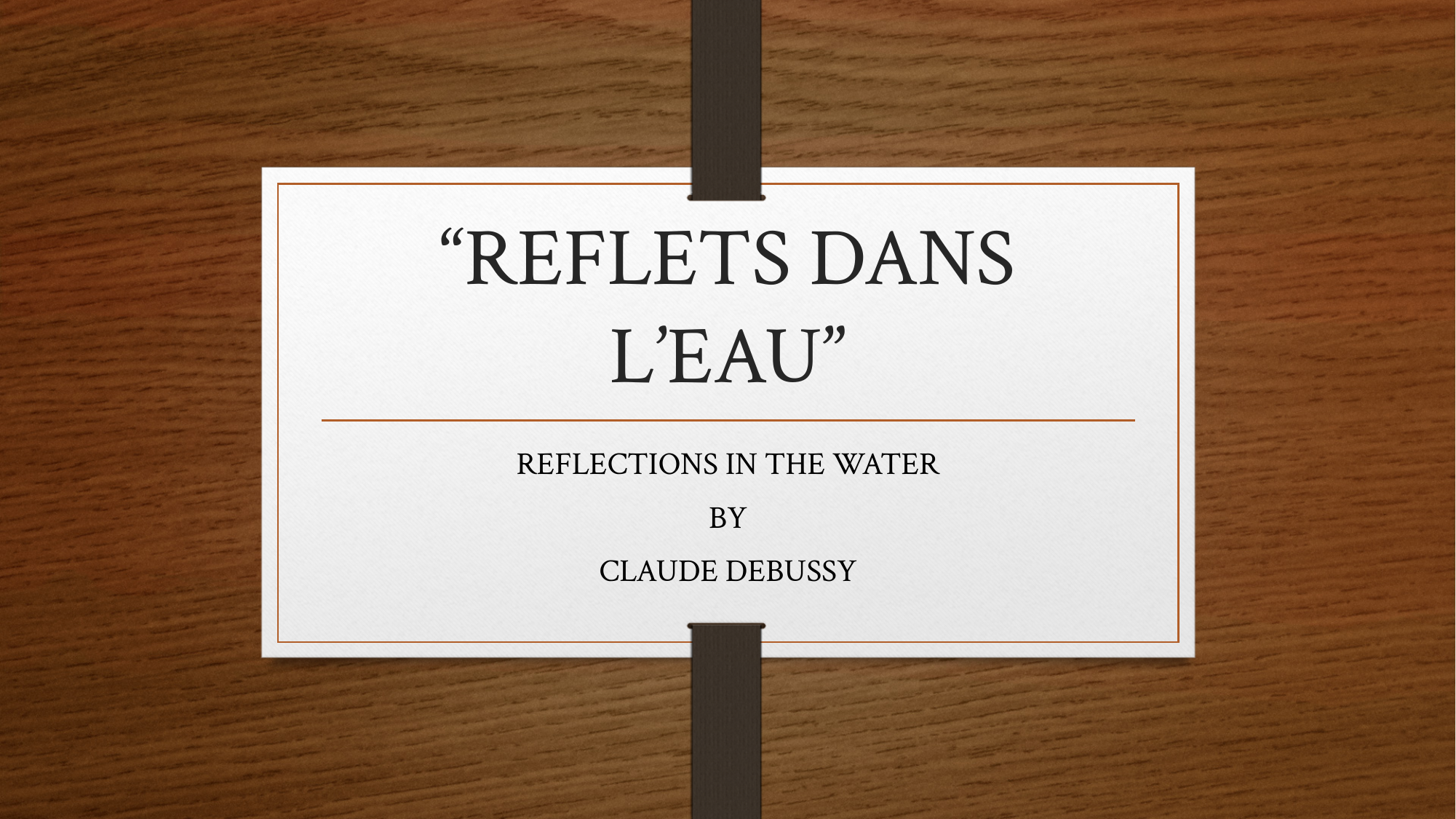

# “REFLETS DANS L’EAU”
REFLECTIONS IN THE WATER
BY
CLAUDE DEBUSSY